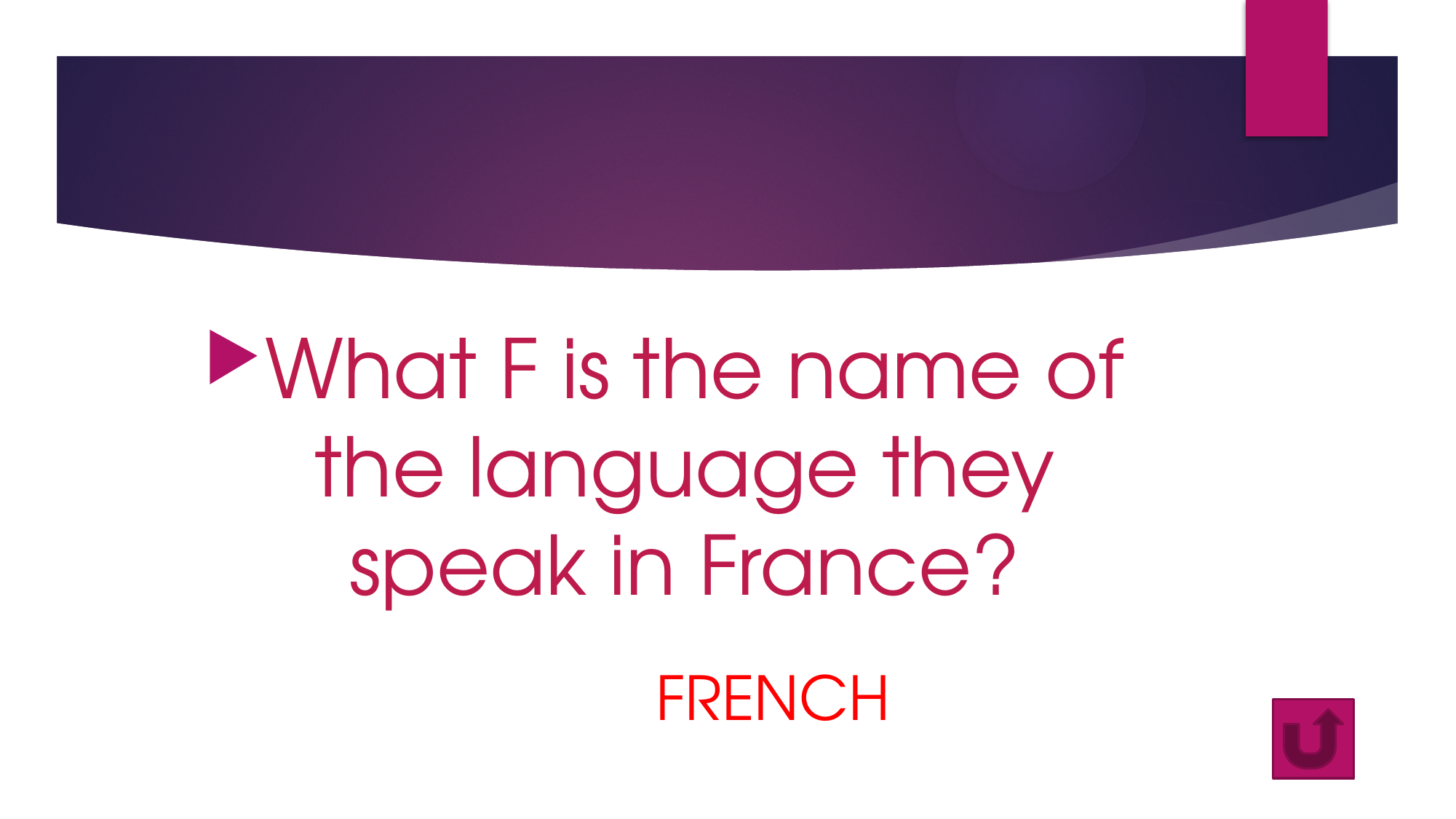

#
What F is the name of the language they speak in France?

FRENCH